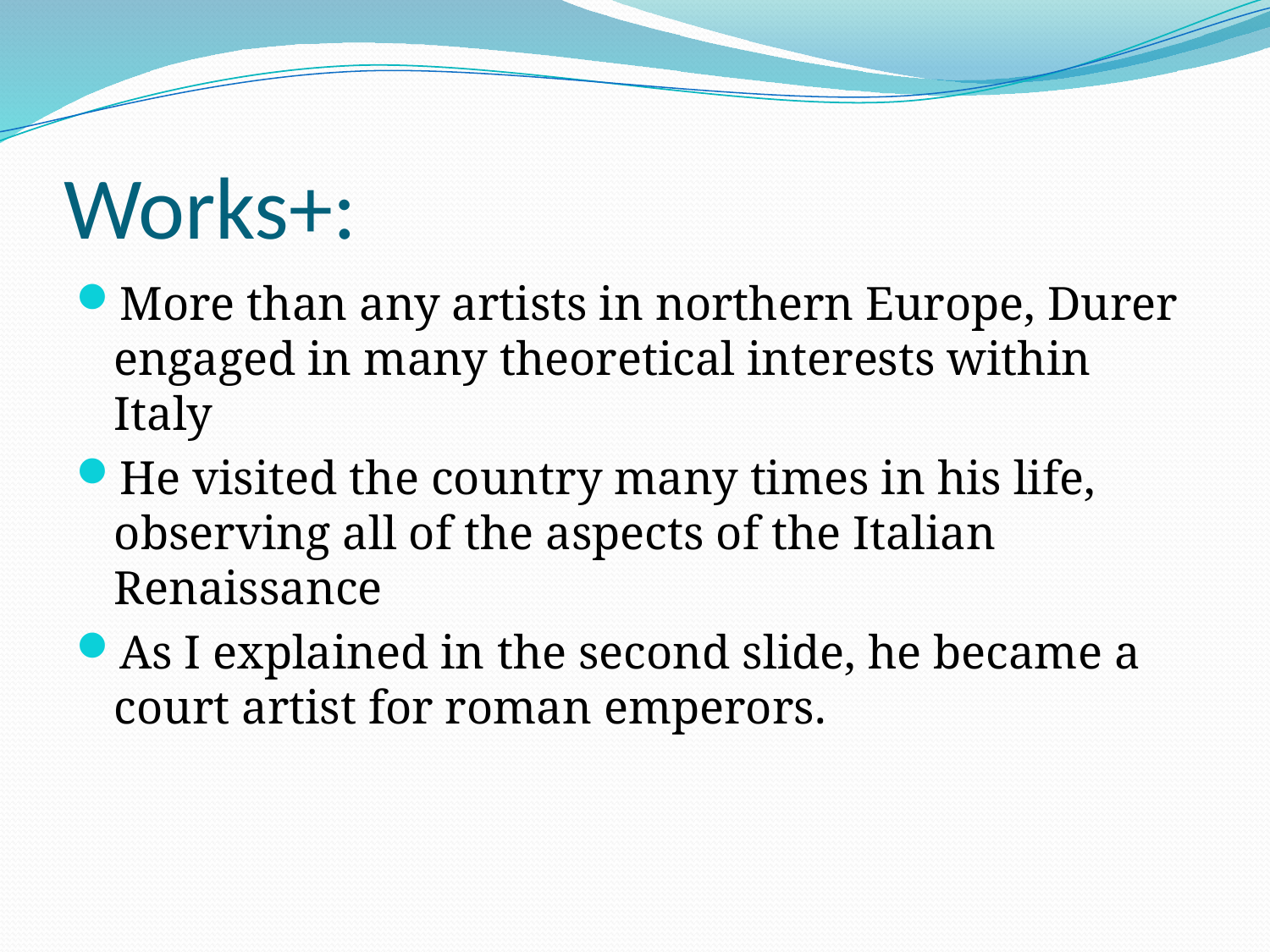

# Works+:
More than any artists in northern Europe, Durer engaged in many theoretical interests within Italy
He visited the country many times in his life, observing all of the aspects of the Italian Renaissance
As I explained in the second slide, he became a court artist for roman emperors.